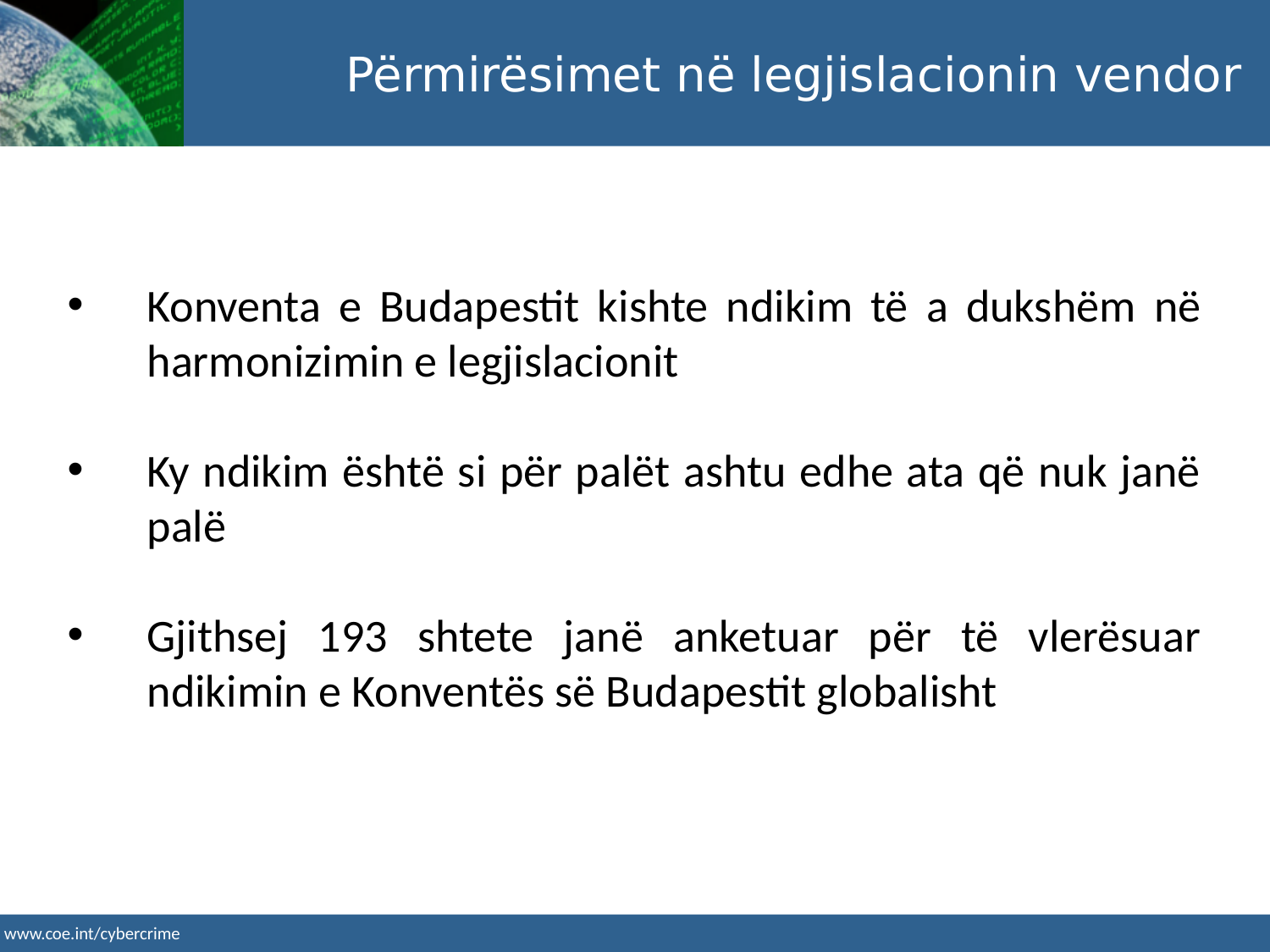

Përmirësimet në legjislacionin vendor
Konventa e Budapestit kishte ndikim të a dukshëm në harmonizimin e legjislacionit

Ky ndikim është si për palët ashtu edhe ata që nuk janë palë

Gjithsej 193 shtete janë anketuar për të vlerësuar ndikimin e Konventës së Budapestit globalisht